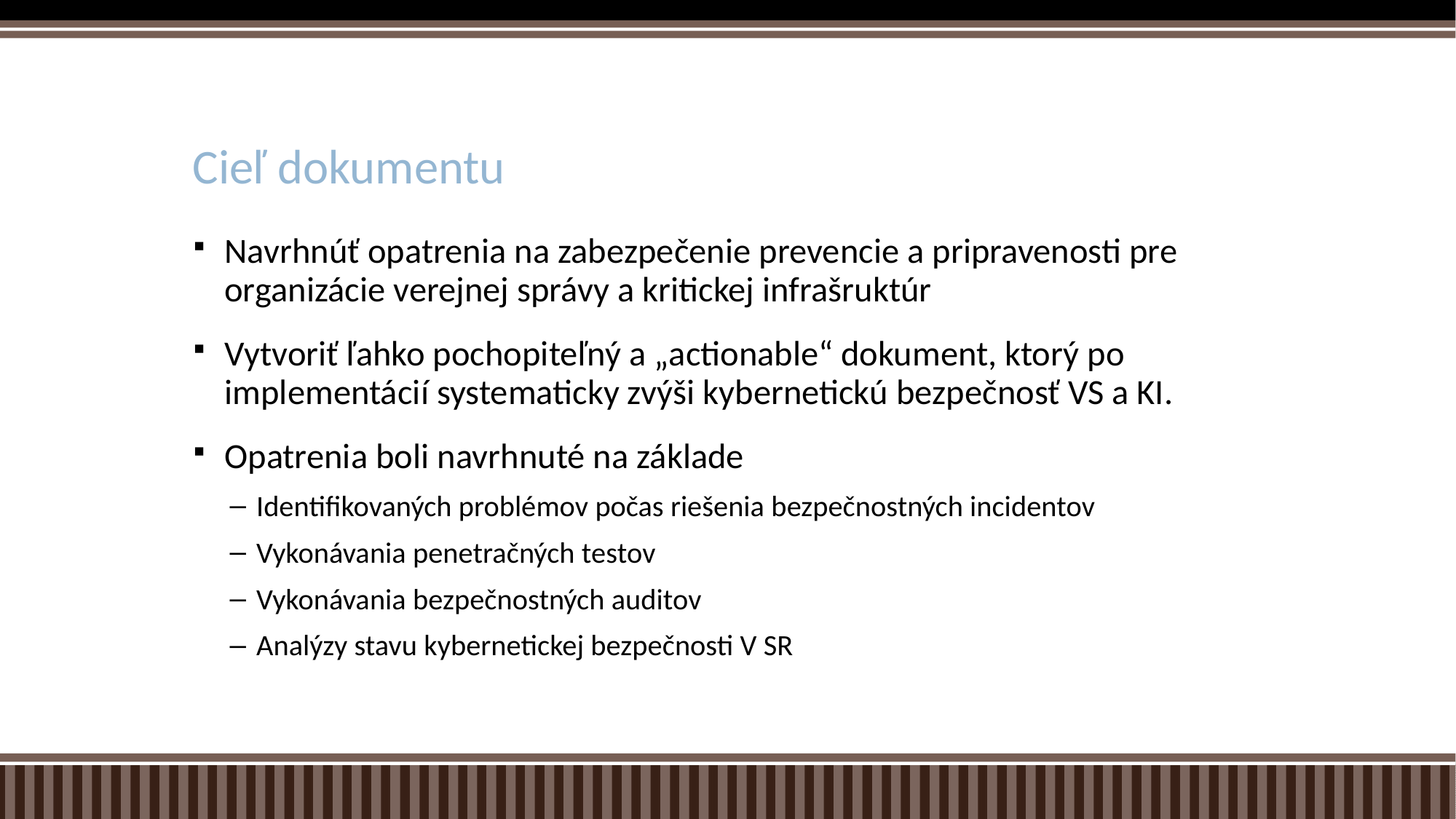

# Cieľ dokumentu
Navrhnúť opatrenia na zabezpečenie prevencie a pripravenosti pre organizácie verejnej správy a kritickej infrašruktúr
Vytvoriť ľahko pochopiteľný a „actionable“ dokument, ktorý po implementácií systematicky zvýši kybernetickú bezpečnosť VS a KI.
Opatrenia boli navrhnuté na základe
Identifikovaných problémov počas riešenia bezpečnostných incidentov
Vykonávania penetračných testov
Vykonávania bezpečnostných auditov
Analýzy stavu kybernetickej bezpečnosti V SR